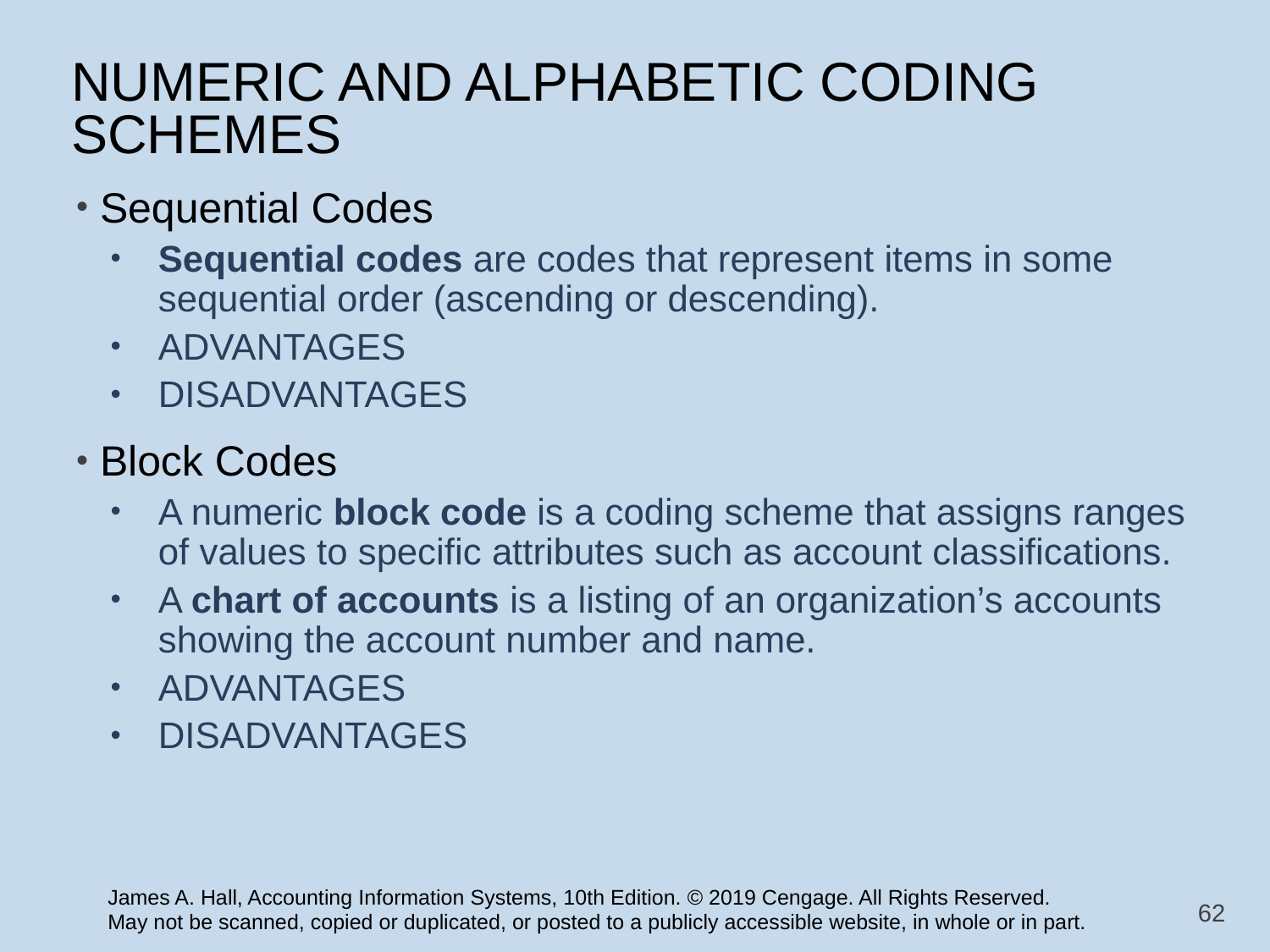

# NUMERIC AND ALPHABETIC CODING SCHEMES
Sequential Codes
Sequential codes are codes that represent items in some sequential order (ascending or descending).
ADVANTAGES
DISADVANTAGES
Block Codes
A numeric block code is a coding scheme that assigns ranges of values to specific attributes such as account classifications.
A chart of accounts is a listing of an organization’s accounts showing the account number and name.
ADVANTAGES
DISADVANTAGES

62